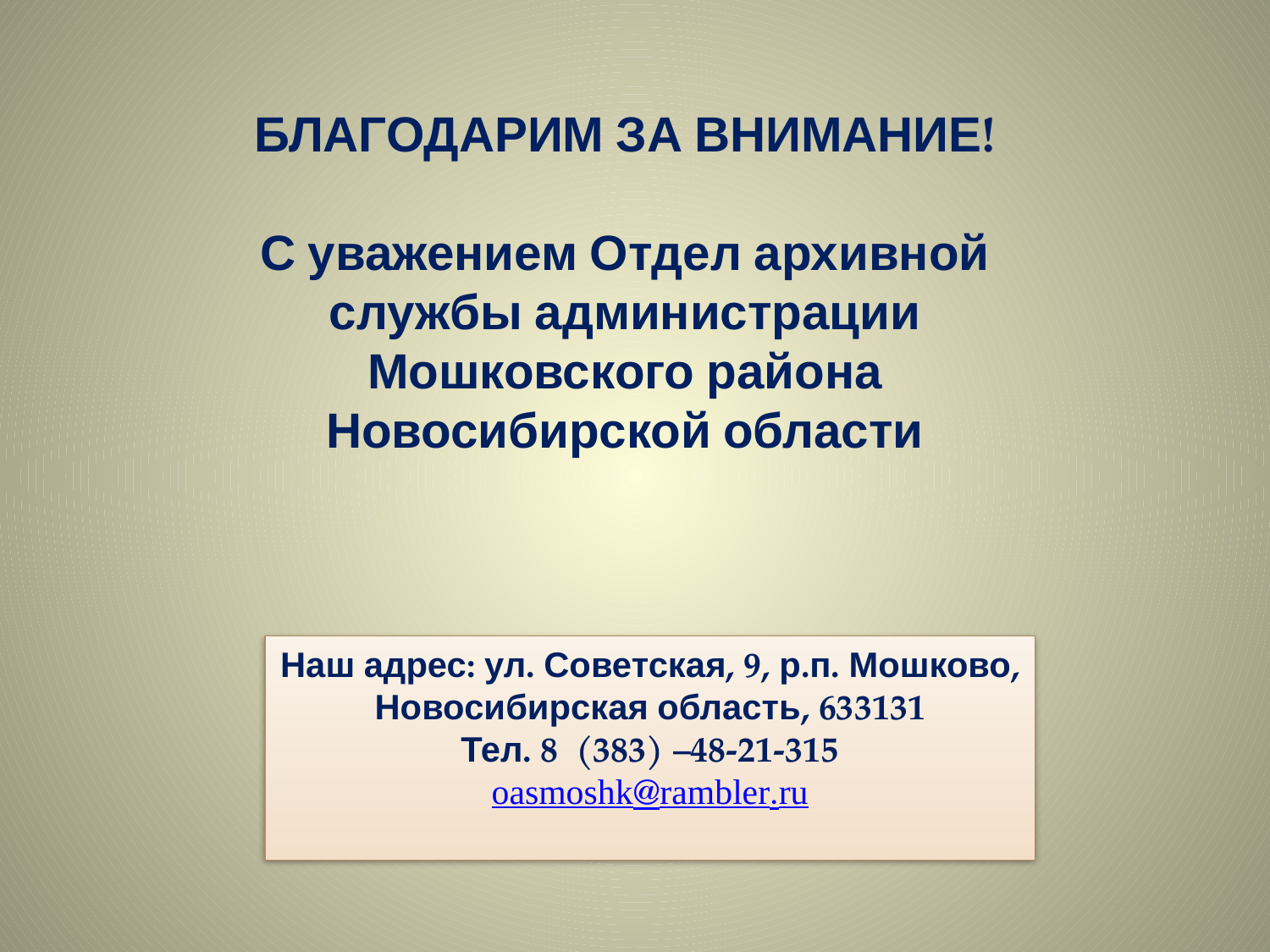

БЛАГОДАРИМ ЗА ВНИМАНИЕ!

С уважением Отдел архивной службы администрации Мошковского района Новосибирской области
Наш адрес: ул. Советская, 9, р.п. Мошково,
Новосибирская область, 633131
Тел. 8  (383) –48-21-315
oasmoshk@rambler.ru